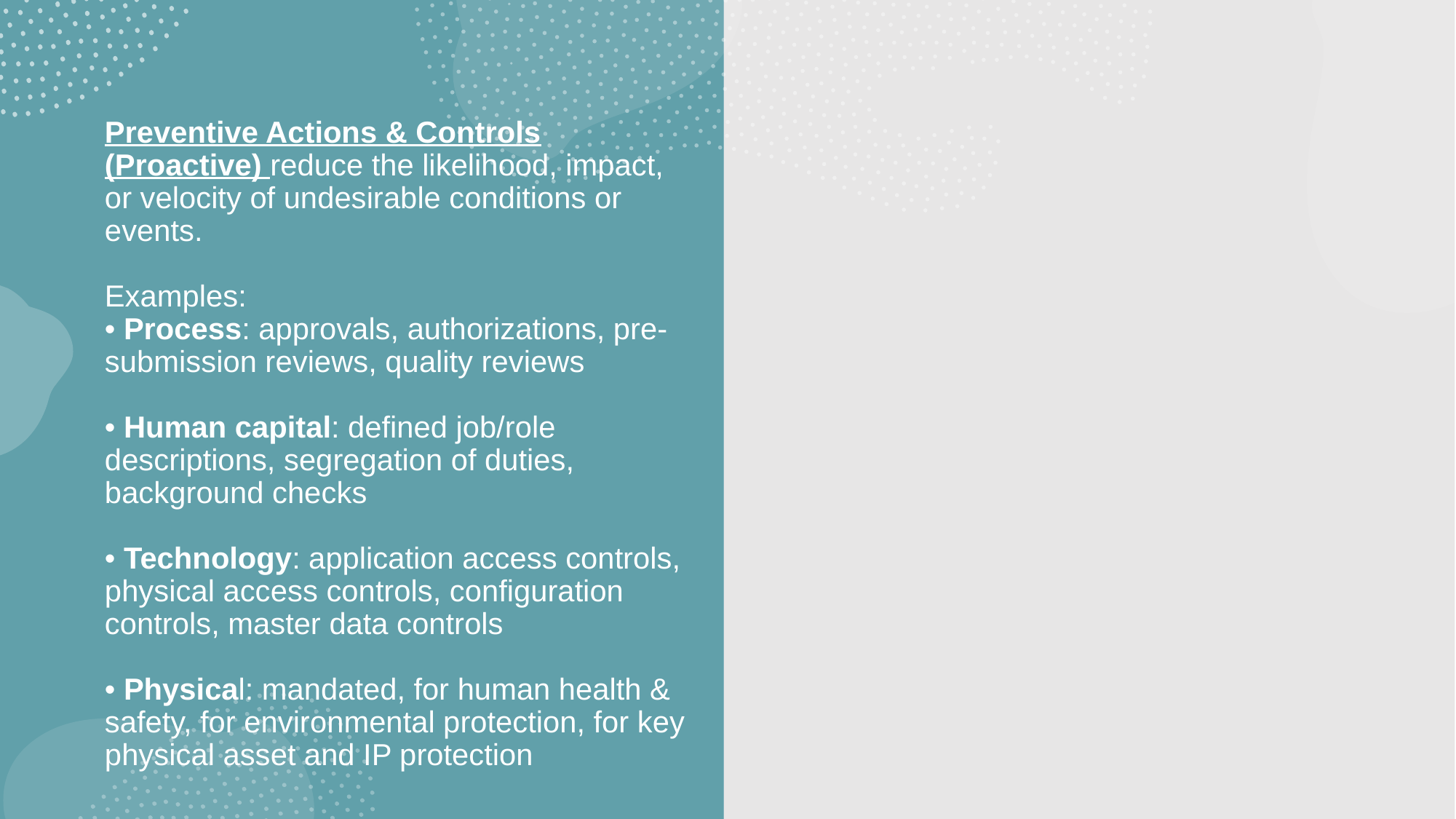

# Preventive Actions & Controls (Proactive) reduce the likelihood, impact, or velocity of undesirable conditions or events. Examples: • Process: approvals, authorizations, pre-submission reviews, quality reviews • Human capital: defined job/role descriptions, segregation of duties, background checks • Technology: application access controls, physical access controls, configuration controls, master data controls • Physical: mandated, for human health & safety, for environmental protection, for key physical asset and IP protection